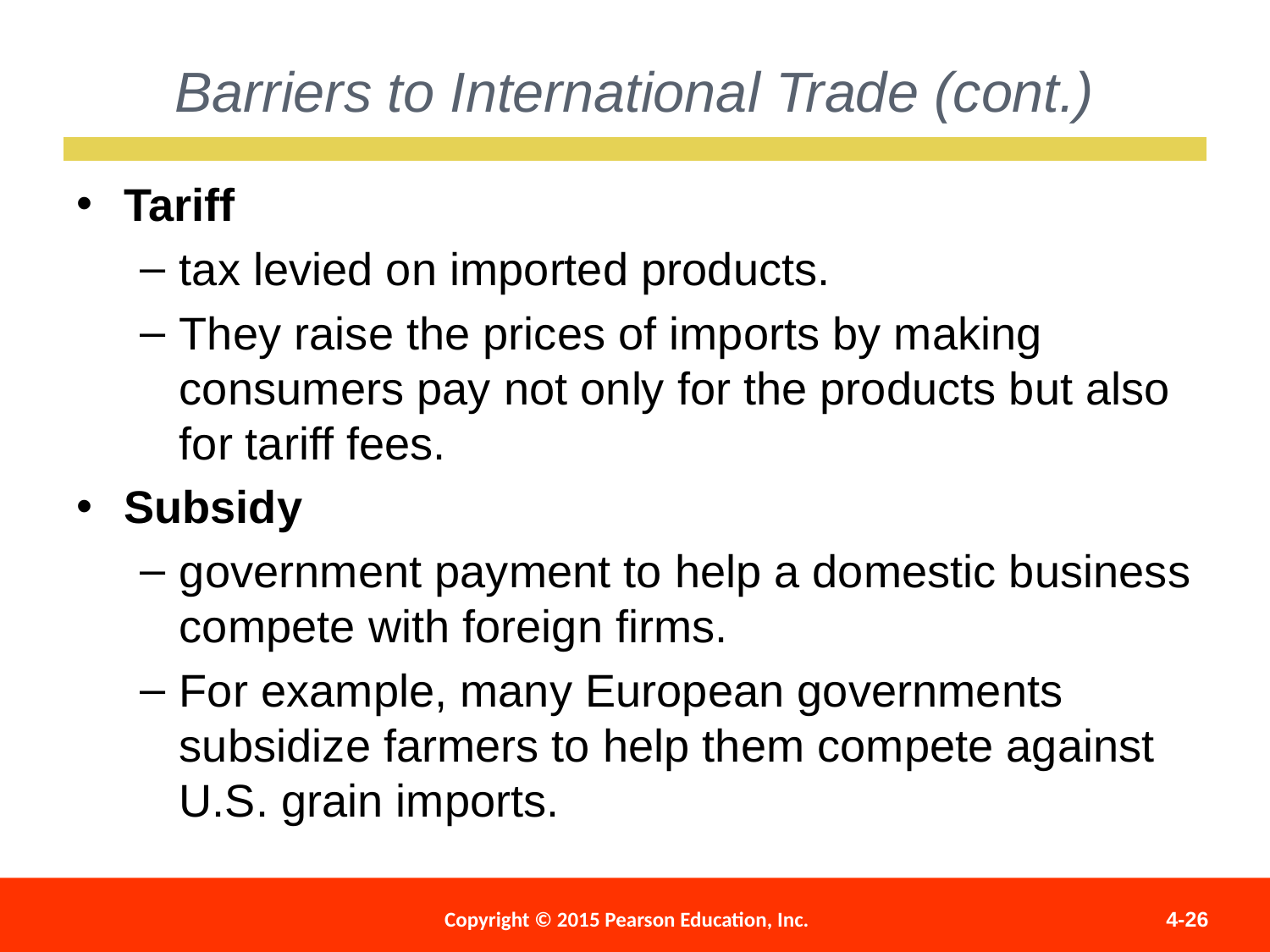

Barriers to International Trade (cont.)
Tariff
tax levied on imported products.
They raise the prices of imports by making consumers pay not only for the products but also for tariff fees.
Subsidy
government payment to help a domestic business compete with foreign firms.
For example, many European governments subsidize farmers to help them compete against U.S. grain imports.